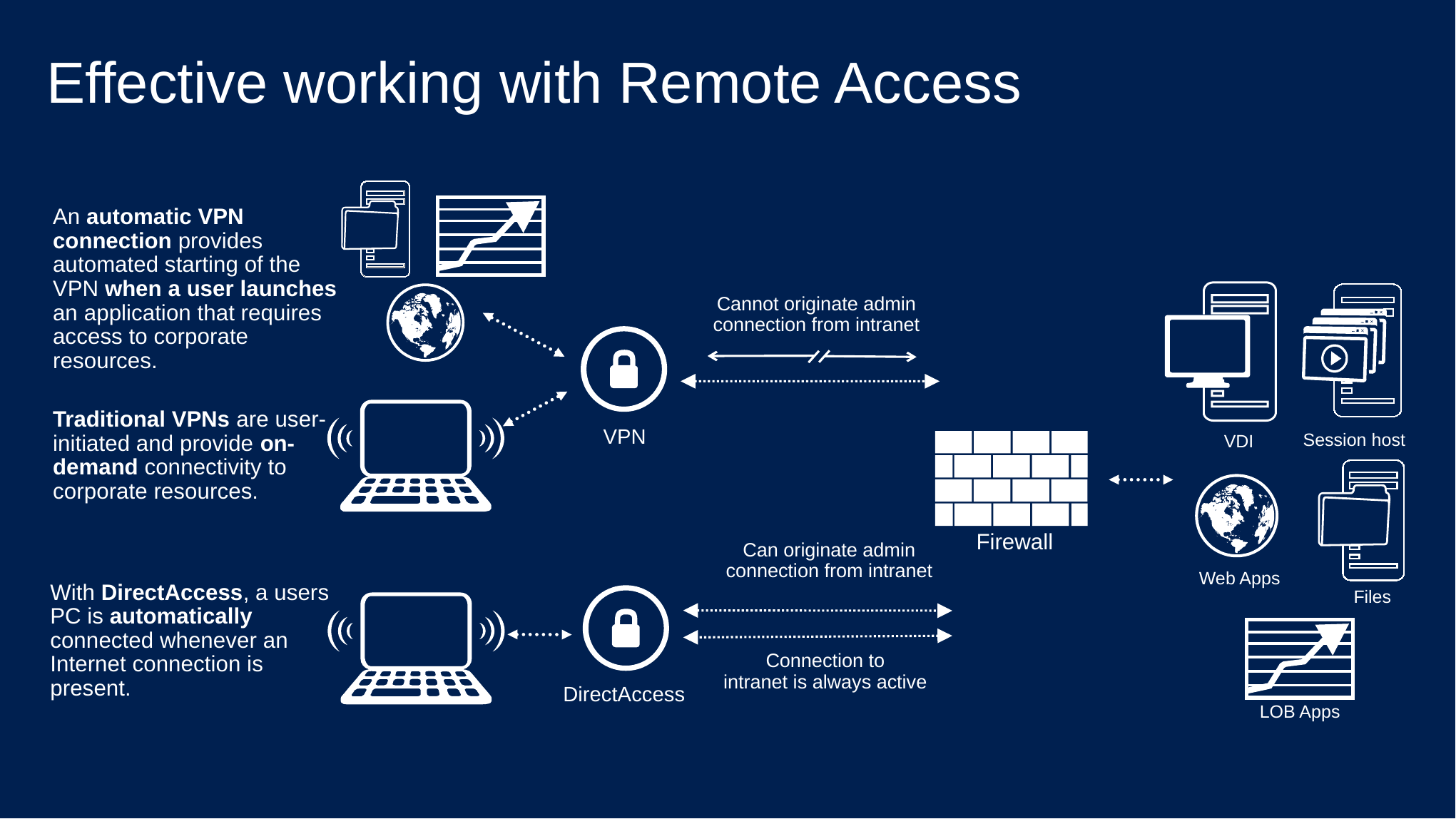

Effective working with Remote Access

An automatic VPN connection provides automated starting of the VPN when a user launches an application that requires access to corporate resources.

VDI
Session host

Web Apps
Files

LOB Apps

Cannot originate admin connection from intranet

VPN

Traditional VPNs are user- initiated and provide on-demand connectivity to corporate resources.

Firewall

Can originate admin connection from intranet
With DirectAccess, a users PC is automatically connected whenever an Internet connection is present.

DirectAccess

Connection to
intranet is always active